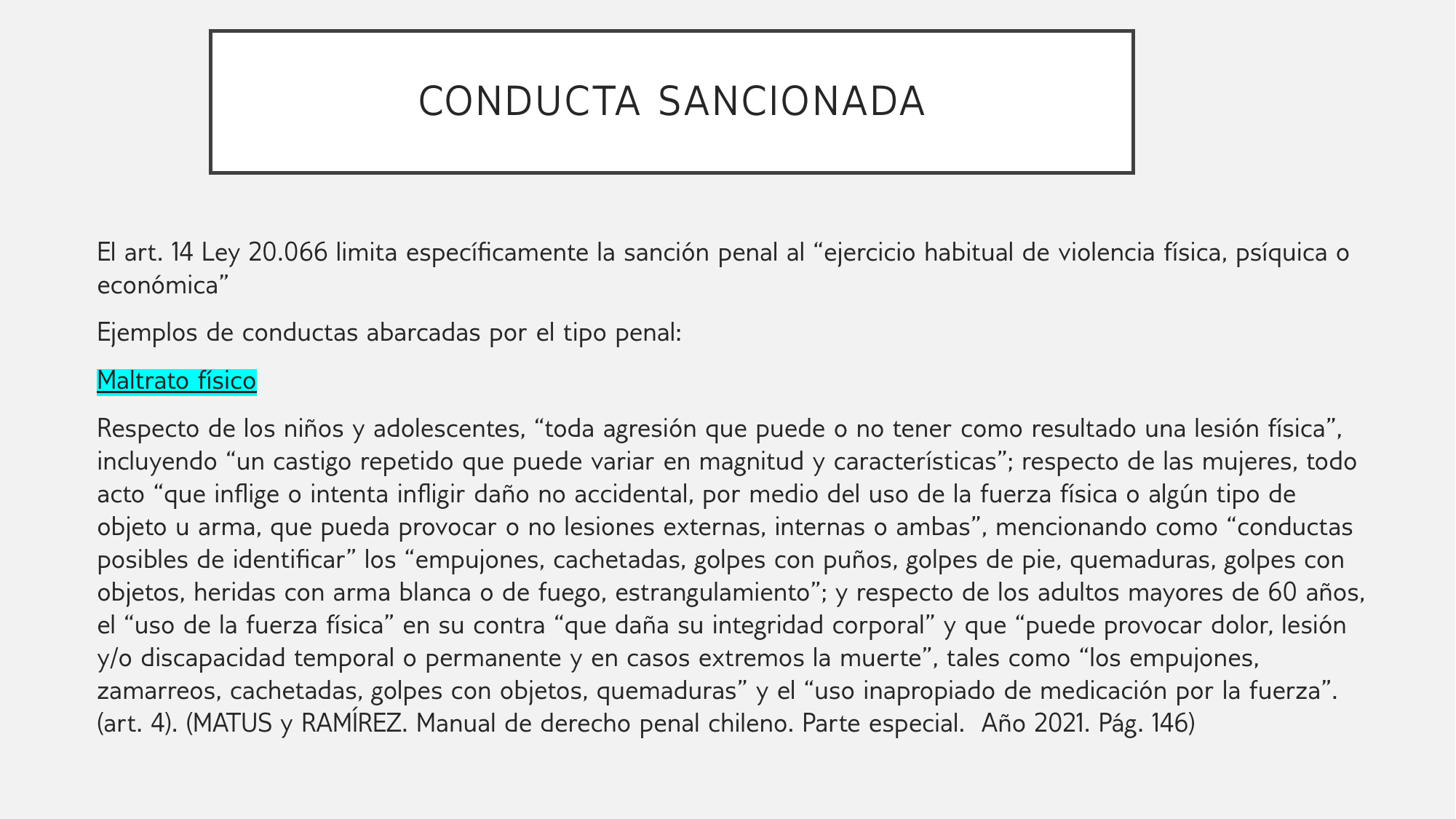

# Conducta sancionada
El art. 14 Ley 20.066 limita específicamente la sanción penal al “ejercicio habitual de violencia física, psíquica o económica”
Ejemplos de conductas abarcadas por el tipo penal:
Maltrato físico
Respecto de los niños y adolescentes, “toda agresión que puede o no tener como resultado una lesión física”, incluyendo “un castigo repetido que puede variar en magnitud y características”; respecto de las mujeres, todo acto “que inflige o intenta infligir daño no accidental, por medio del uso de la fuerza física o algún tipo de objeto u arma, que pueda provocar o no lesiones externas, internas o ambas”, mencionando como “conductas posibles de identificar” los “empujones, cachetadas, golpes con puños, golpes de pie, quemaduras, golpes con objetos, heridas con arma blanca o de fuego, estrangulamiento”; y respecto de los adultos mayores de 60 años, el “uso de la fuerza física” en su contra “que daña su integridad corporal” y que “puede provocar dolor, lesión y/o discapacidad temporal o permanente y en casos extremos la muerte”, tales como “los empujones, zamarreos, cachetadas, golpes con objetos, quemaduras” y el “uso inapropiado de medicación por la fuerza”. (art. 4). (MATUS y RAMÍREZ. Manual de derecho penal chileno. Parte especial.  Año 2021. Pág. 146)